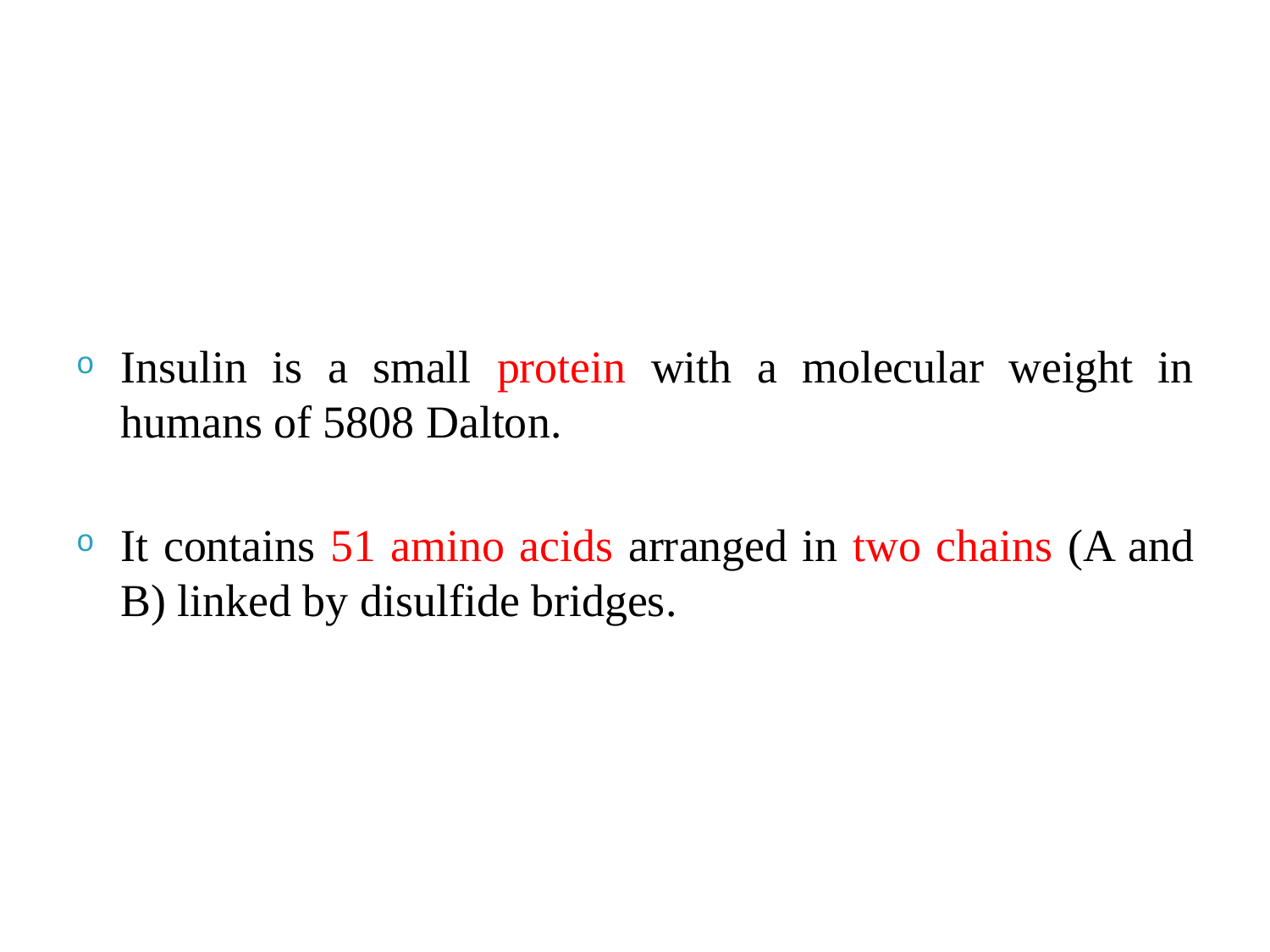

#

Insulin is a small protein with a molecular weight in humans of 5808 Dalton.

It contains 51 amino acids arranged in two chains (A and B) linked by disulfide bridges.